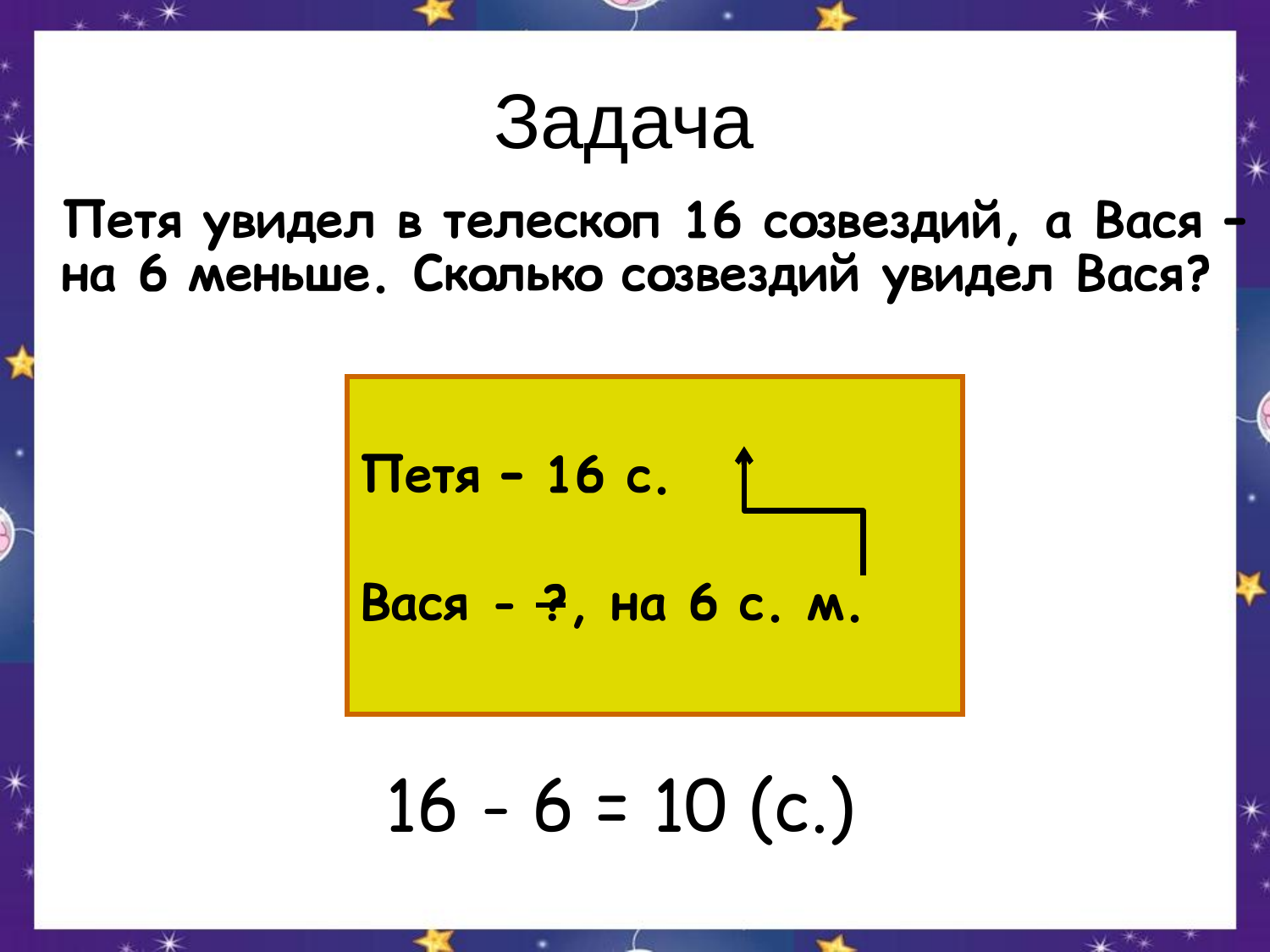

# Задача
Петя увидел в телескоп 16 созвездий, а Вася – на 6 меньше. Сколько созвездий увидел Вася?
Петя – 16 с.
Вася - ?, на 6 с. м.
16 - 6 = 10 (с.)